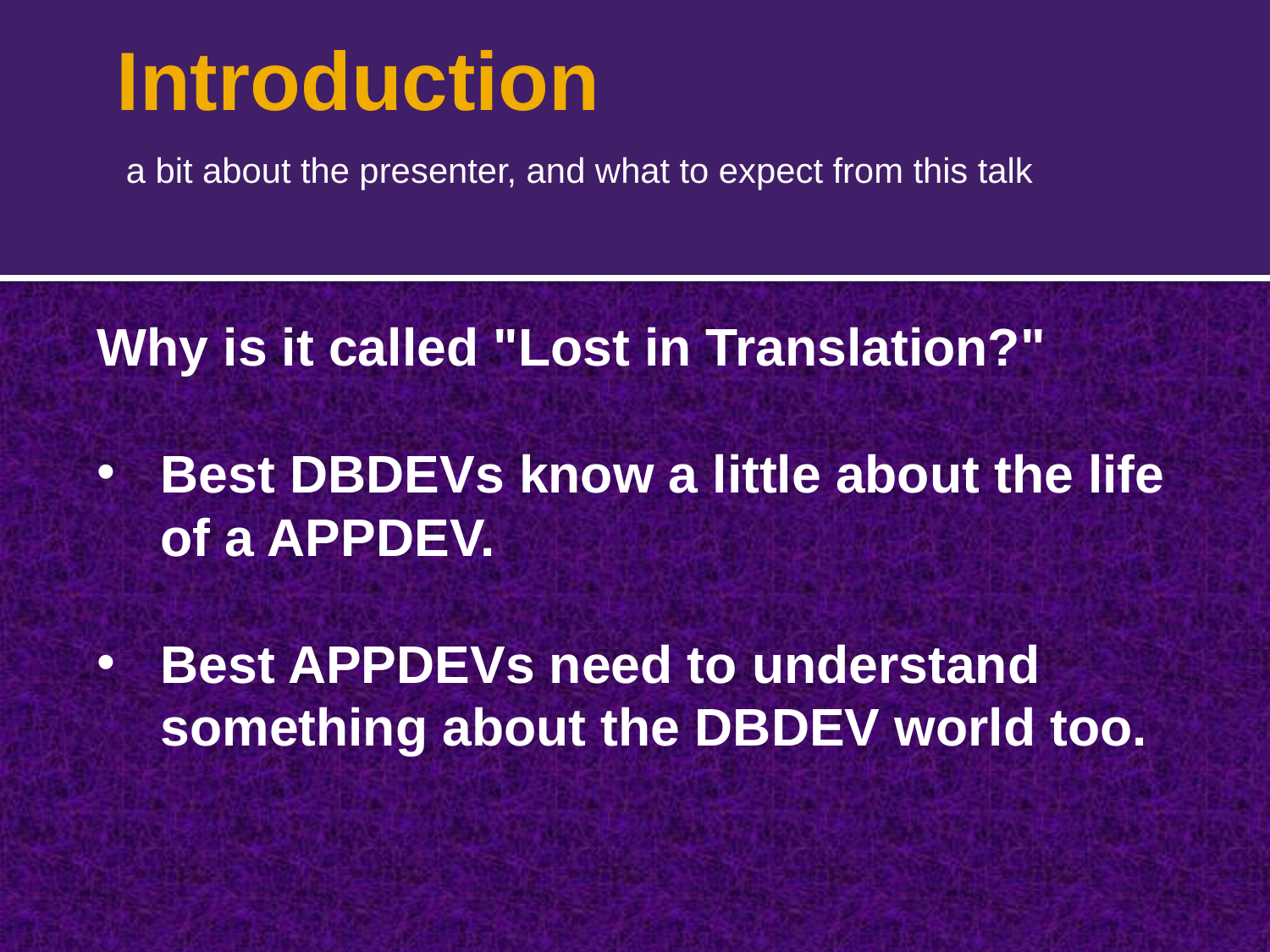

# Introduction
a bit about the presenter, and what to expect from this talk
Why is it called "Lost in Translation?"

Best DBDEVs know a little about the life of a APPDEV.

Best APPDEVs need to understand something about the DBDEV world too.